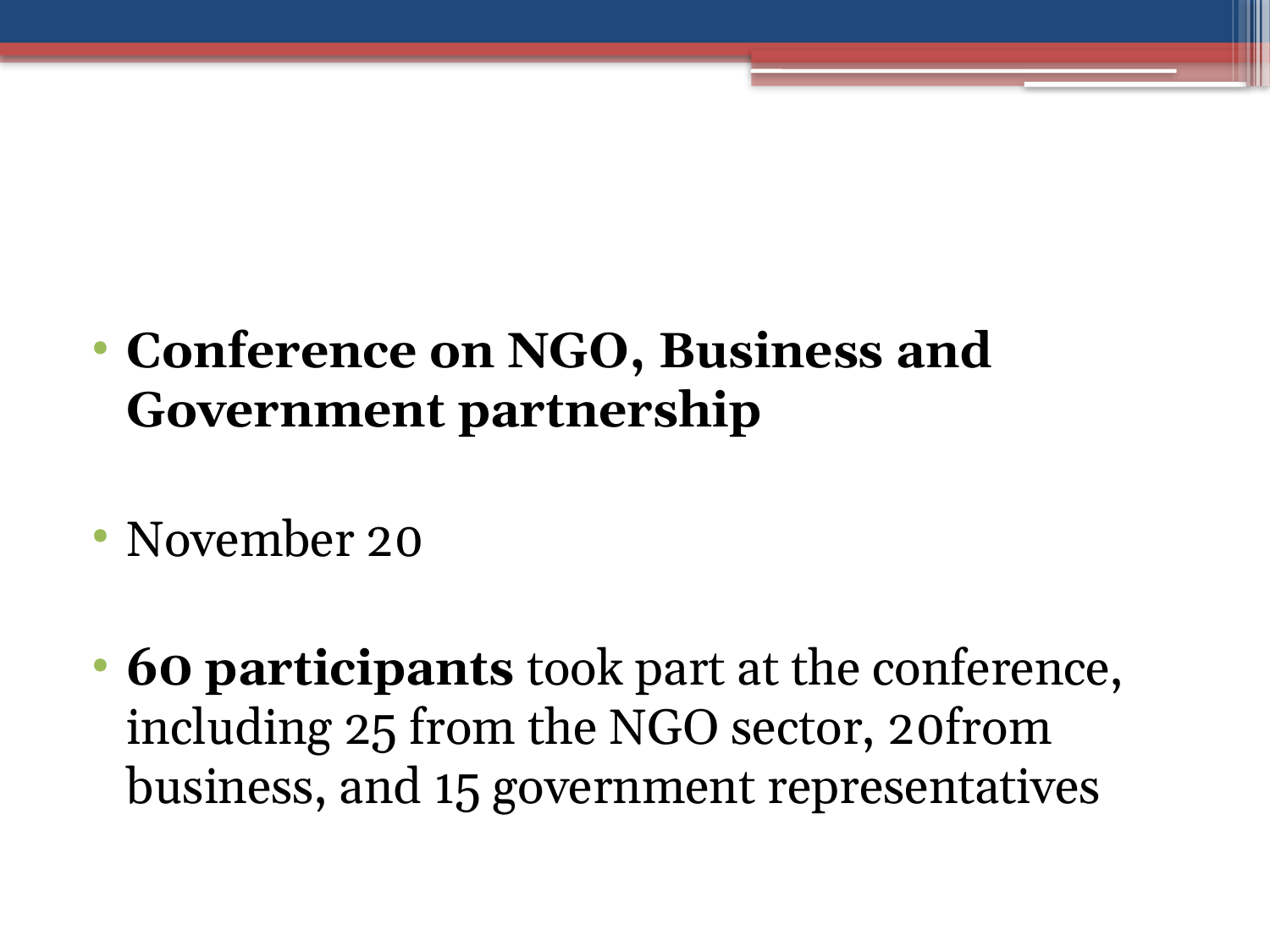

#
Conference on NGO, Business and Government partnership

November 20

60 participants took part at the conference, including 25 from the NGO sector, 20from business, and 15 government representatives